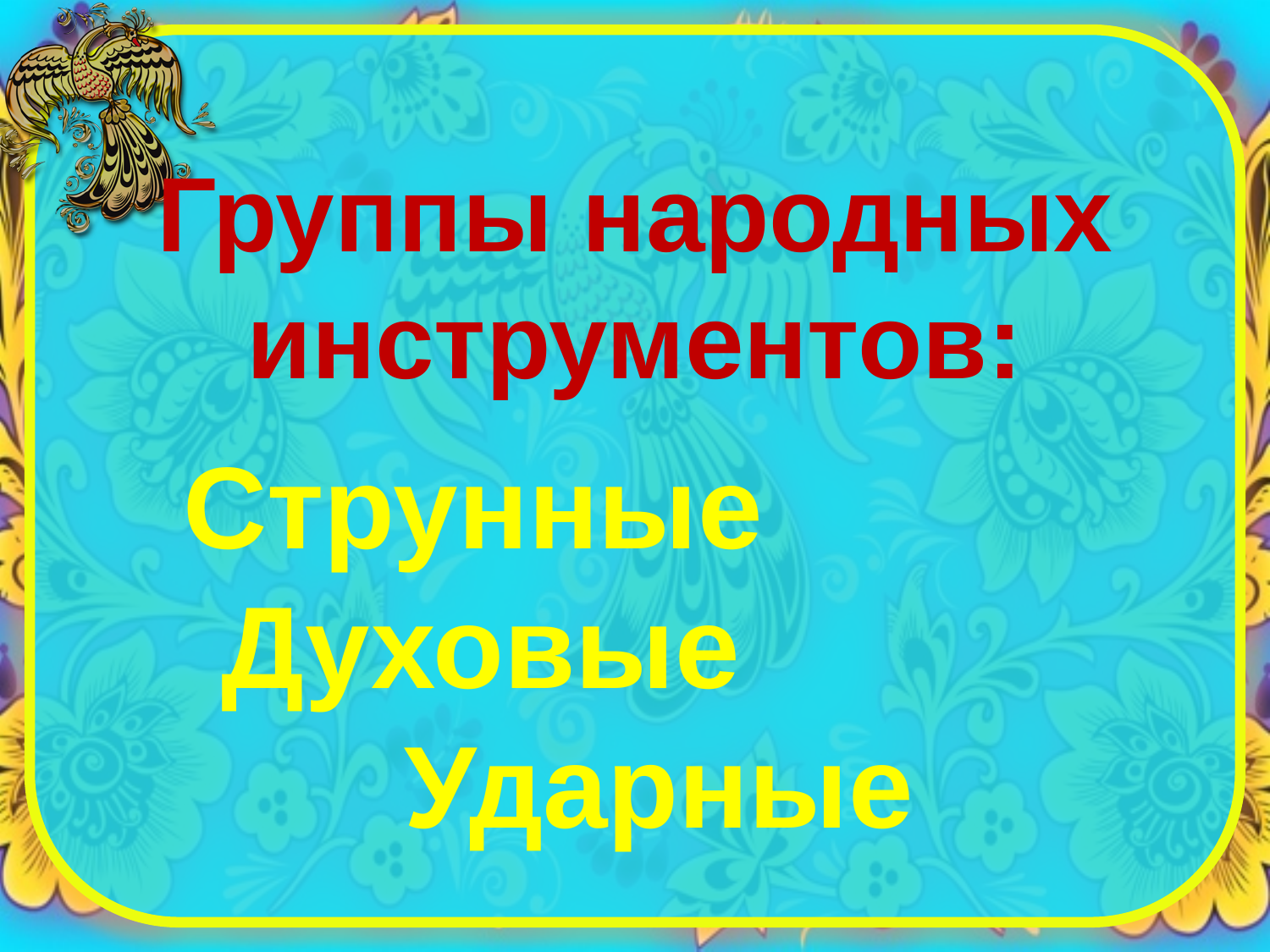

# Группы народных инструментов:
Струнные           Духовые            Ударные